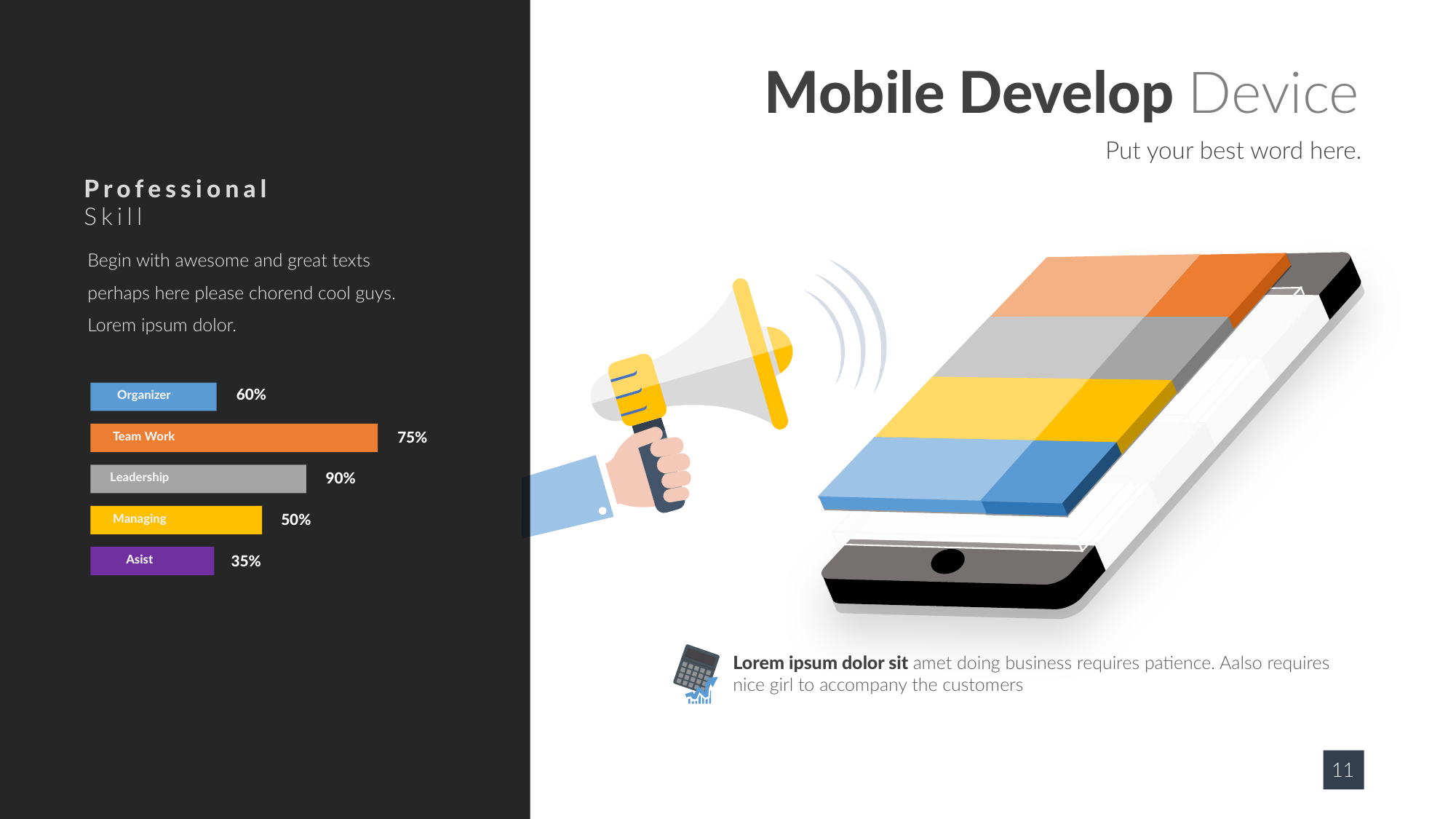

Mobile Develop Device
Put your best word here.
Professional Skill
Begin with awesome and great texts perhaps here please chorend cool guys. Lorem ipsum dolor.

Organizer
60%

Team Work
75%

Leadership
90%

Managing
50%

Asist
35%

Lorem ipsum dolor sit amet doing business requires patience. Aalso requires nice girl to accompany the customers

11